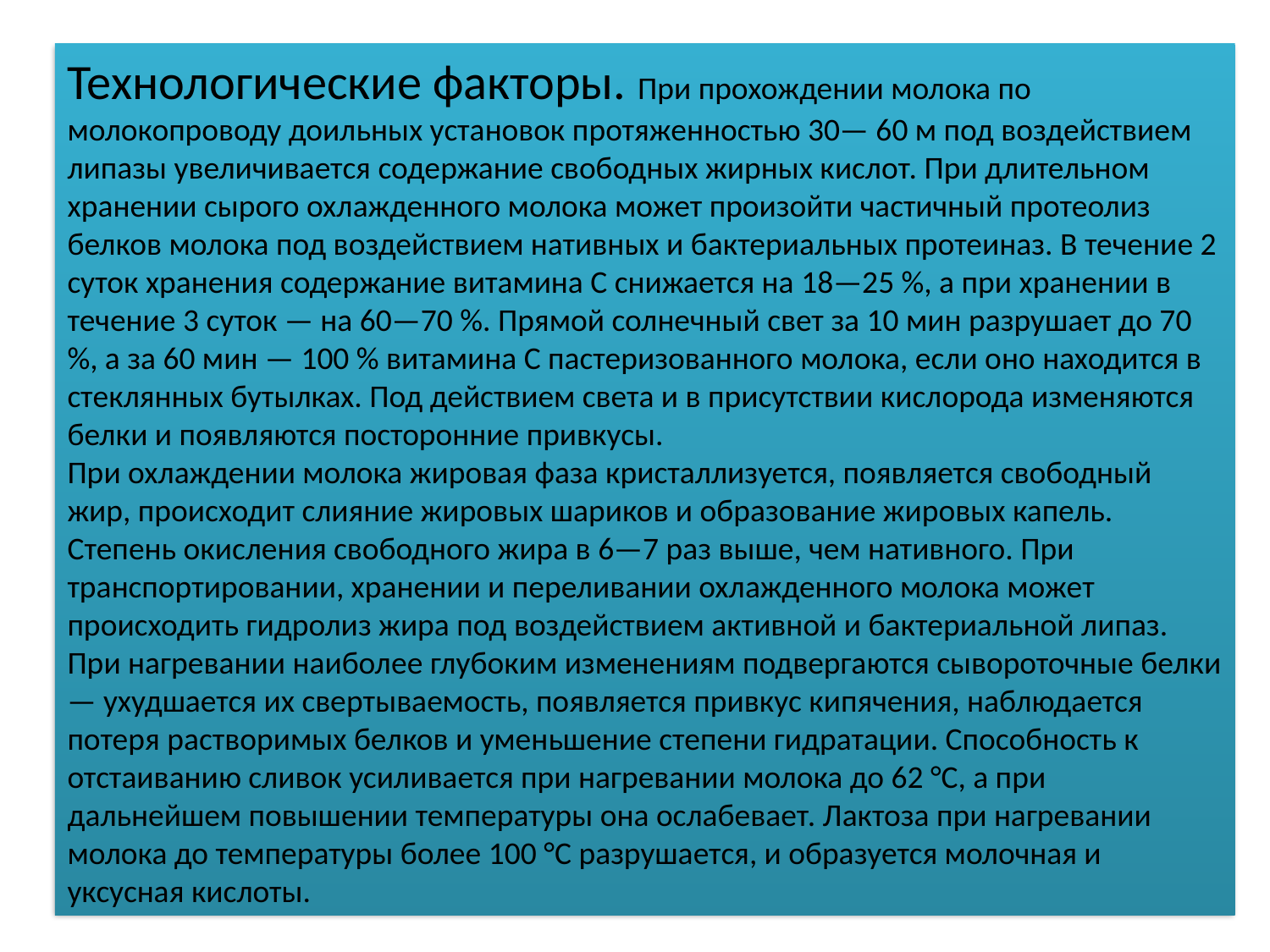

Технологические факторы. При прохождении молока по молокопроводу доильных установок протяженностью 30— 60 м под воздействием липазы увеличивается содержание свободных жирных кислот. При длительном хранении сырого охлажденного молока может произойти частичный протеолиз белков молока под воздействием нативных и бактериальных протеиназ. В течение 2 суток хранения содержание витамина С снижается на 18—25 %, а при хранении в течение 3 суток — на 60—70 %. Прямой солнечный свет за 10 мин разрушает до 70 %, а за 60 мин — 100 % витамина С пастеризованного молока, если оно находится в стеклянных бутылках. Под действием света и в присутствии кислорода изменяются белки и появляются посторонние привкусы.
При охлаждении молока жировая фаза кристаллизуется, появляется свободный жир, происходит слияние жировых шариков и образование жировых капель. Степень окисления свободного жира в 6—7 раз выше, чем нативного. При транспортировании, хранении и переливании охлажденного молока может происходить гидролиз жира под воздействием активной и бактериальной липаз.
При нагревании наиболее глубоким изменениям подвергаются сывороточные белки — ухудшается их свертываемость, появляется привкус кипячения, наблюдается потеря растворимых белков и уменьшение степени гидратации. Способность к отстаиванию сливок усиливается при нагревании молока до 62 °С, а при дальнейшем повышении температуры она ослабевает. Лактоза при нагревании молока до температуры более 100 °С разрушается, и образуется молочная и уксусная кислоты.